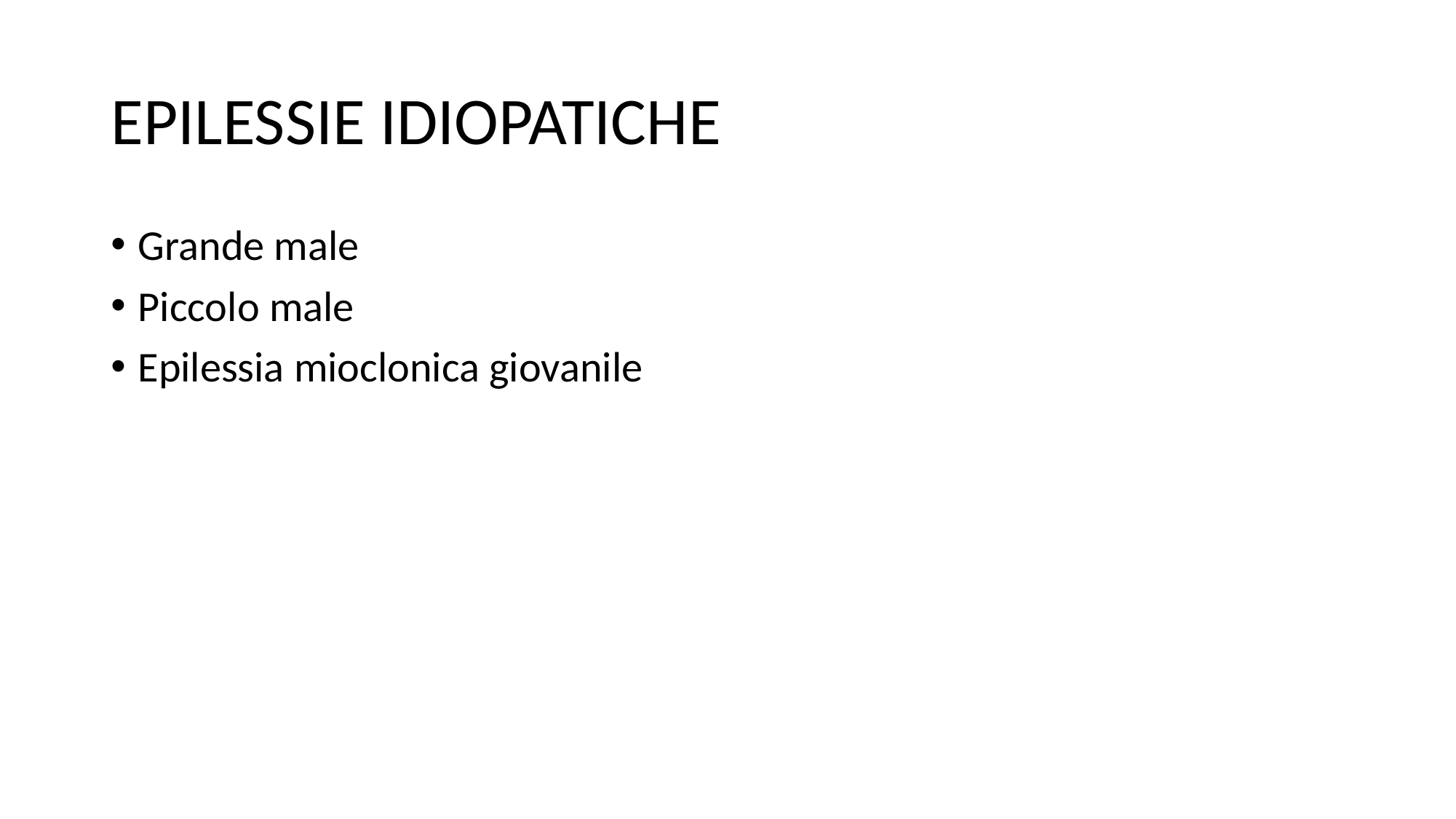

# EPILESSIE IDIOPATICHE
Grande male
Piccolo male
Epilessia mioclonica giovanile